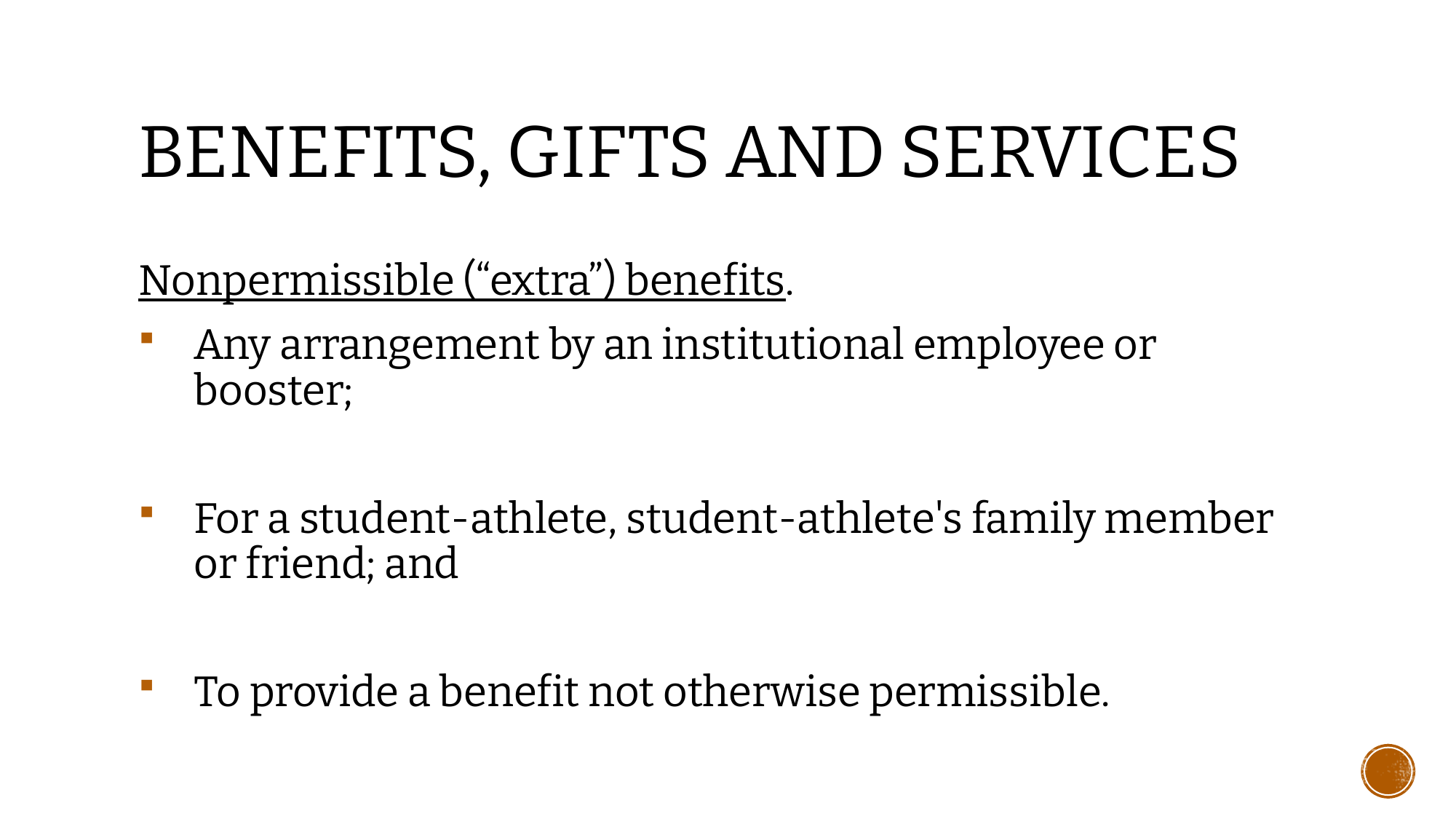

# Benefits, gifts and services
Nonpermissible (“extra”) benefits.
Any arrangement by an institutional employee or booster;

For a student-athlete, student-athlete's family member or friend; and

To provide a benefit not otherwise permissible.